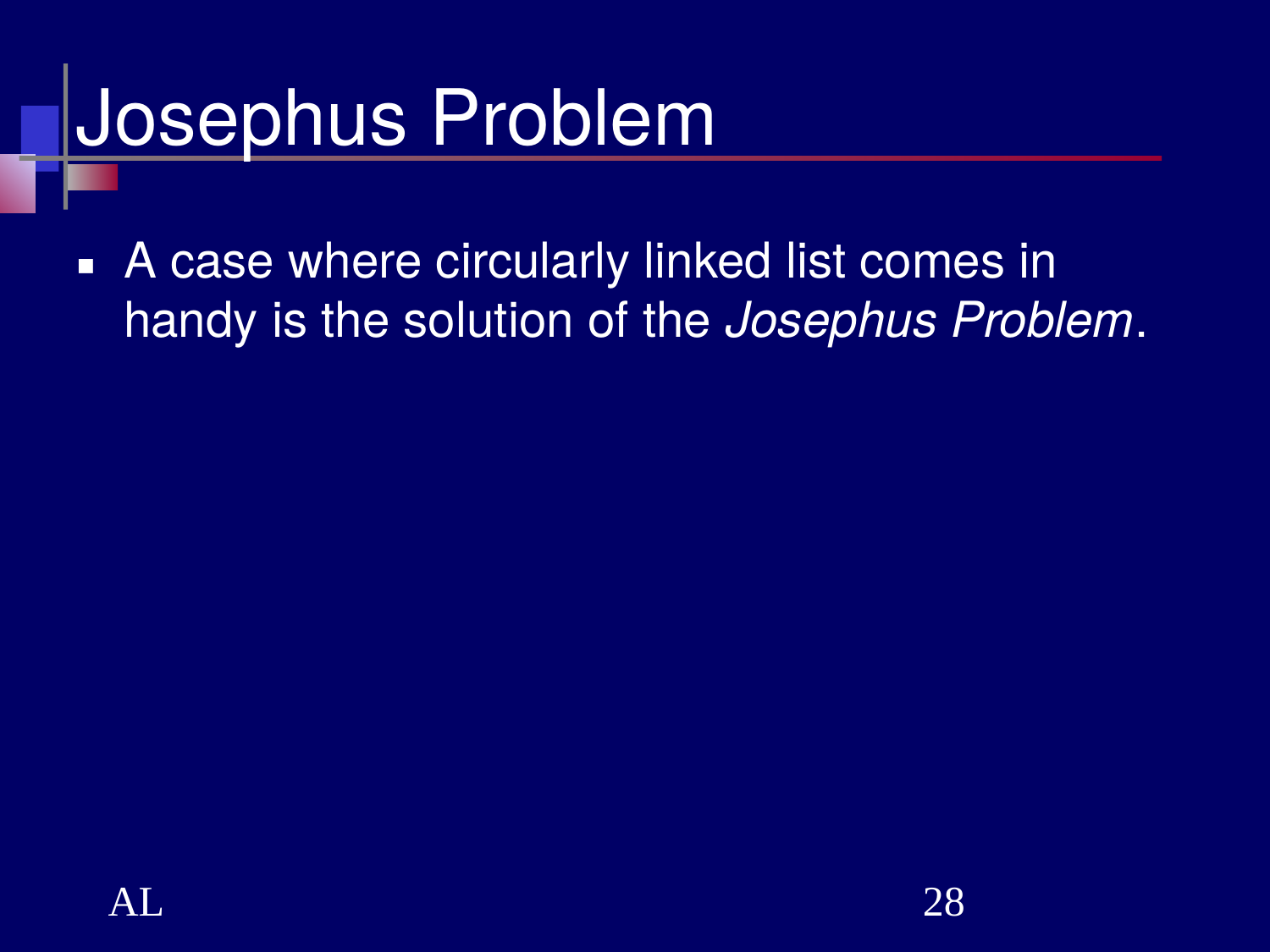

# Josephus Problem
A case where circularly linked list comes in handy is the solution of the Josephus Problem.

AL
28